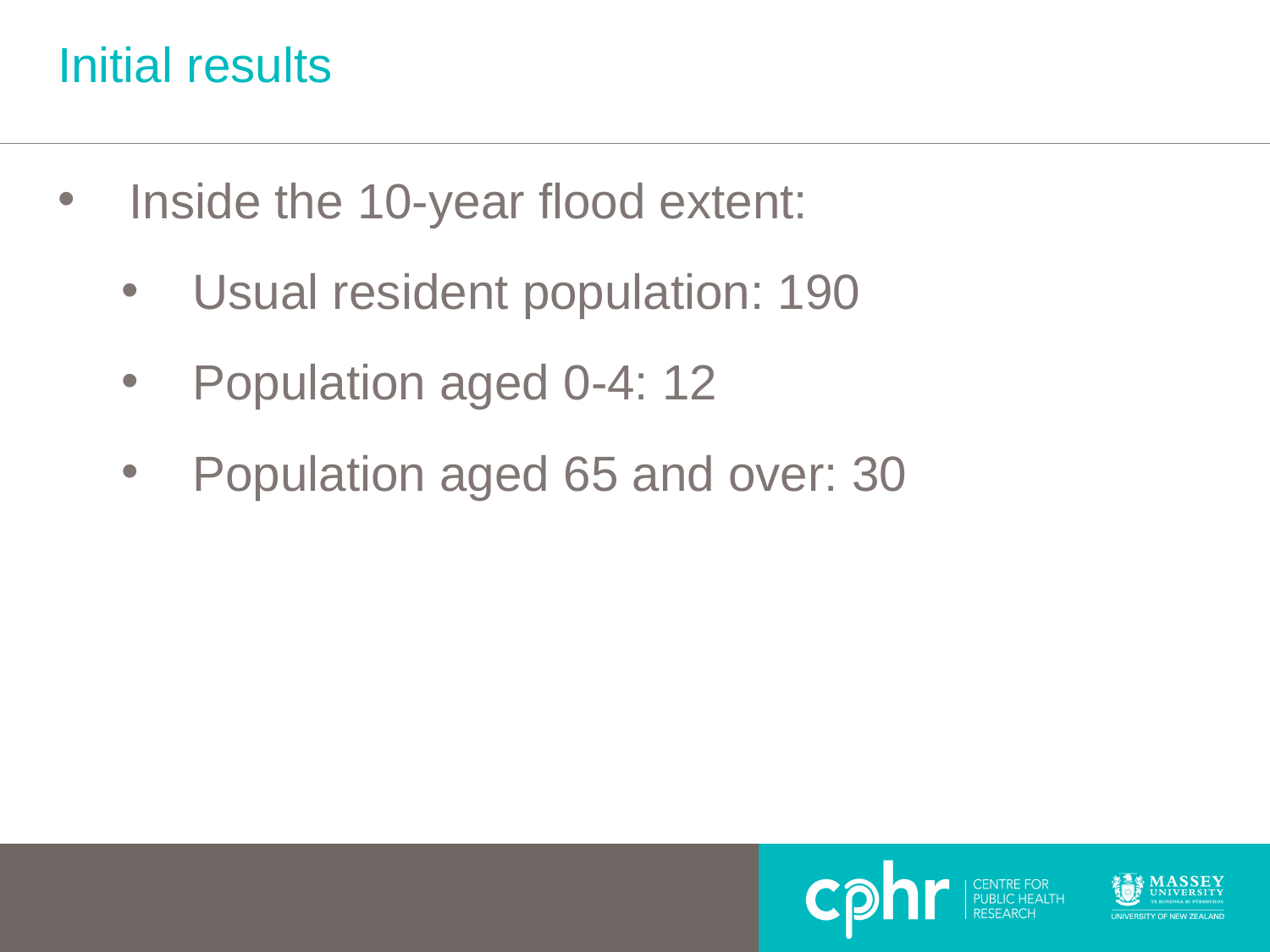

# Initial results
Inside the 10-year flood extent:
Usual resident population: 190
Population aged 0-4: 12
Population aged 65 and over: 30